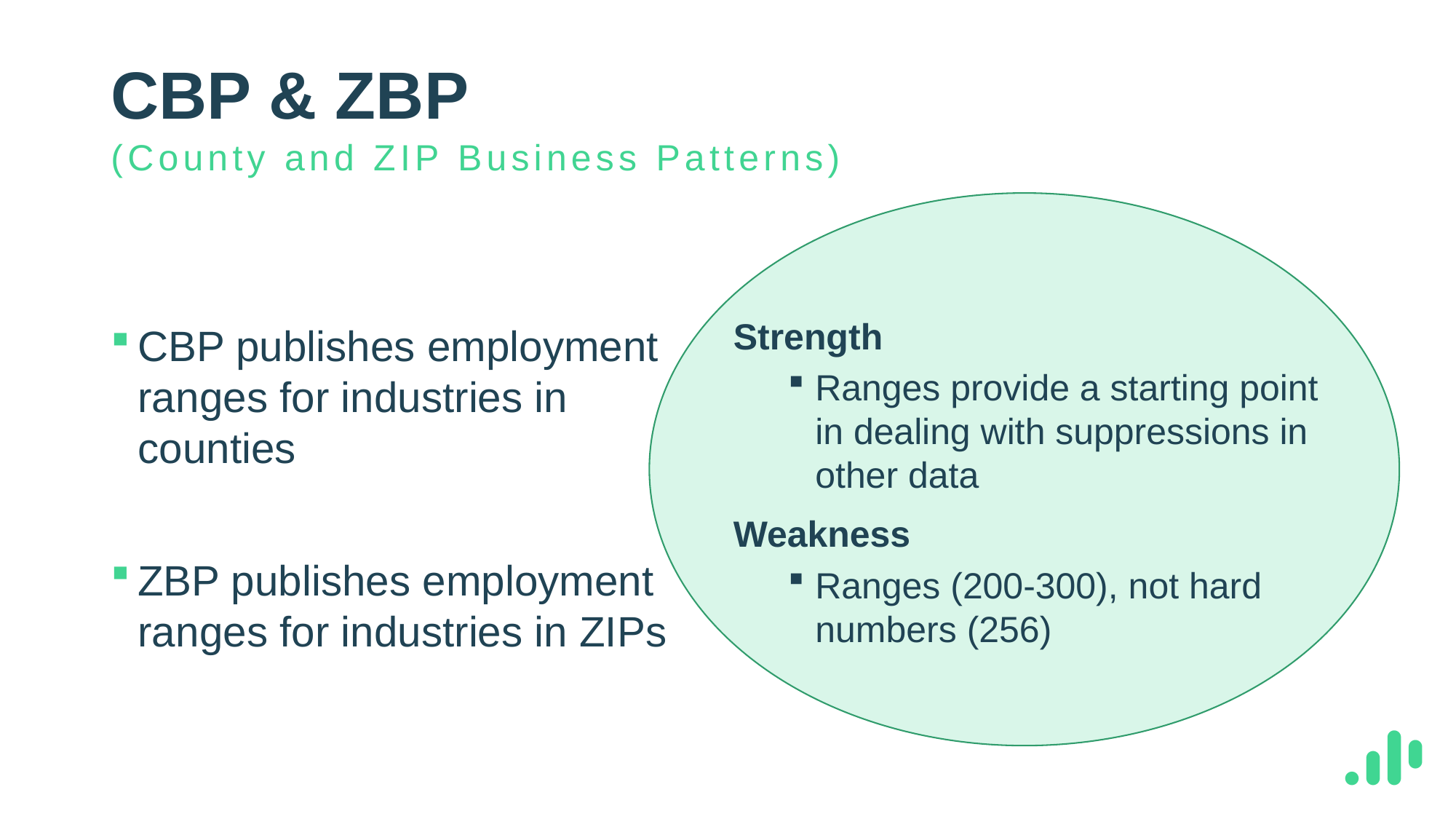

# CBP & ZBP
(County and ZIP Business Patterns)

Strength
Ranges provide a starting point in dealing with suppressions in other data
Weakness
Ranges (200-300), not hard numbers (256)
CBP publishes employment ranges for industries in counties

ZBP publishes employment ranges for industries in ZIPs